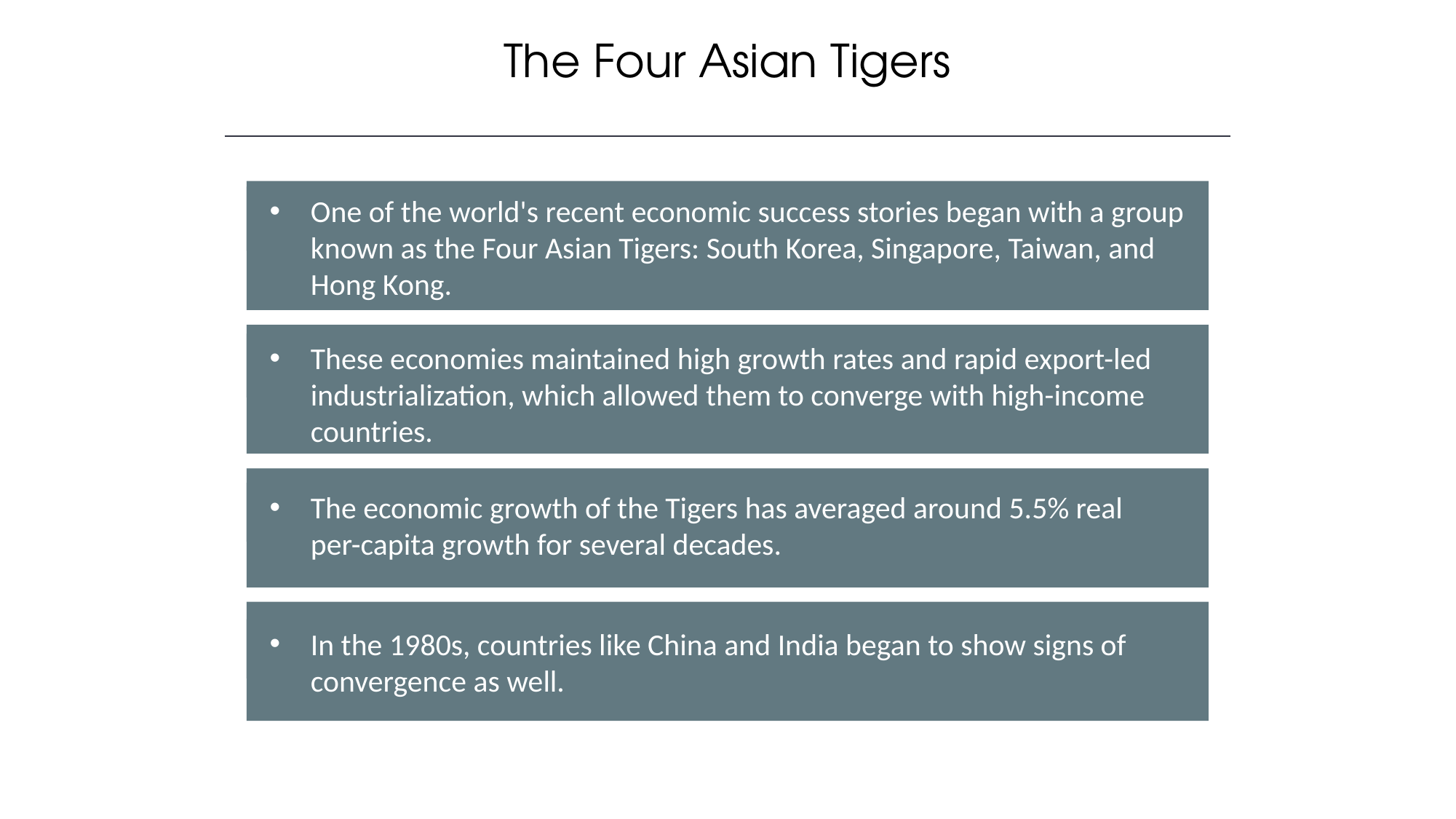

The Four Asian Tigers

One of the world's recent economic success stories began with a group known as the Four Asian Tigers: South Korea, Singapore, Taiwan, and Hong Kong.

These economies maintained high growth rates and rapid export-led industrialization, which allowed them to converge with high-income countries.

The economic growth of the Tigers has averaged around 5.5% real per-capita growth for several decades.

In the 1980s, countries like China and India began to show signs of convergence as well.